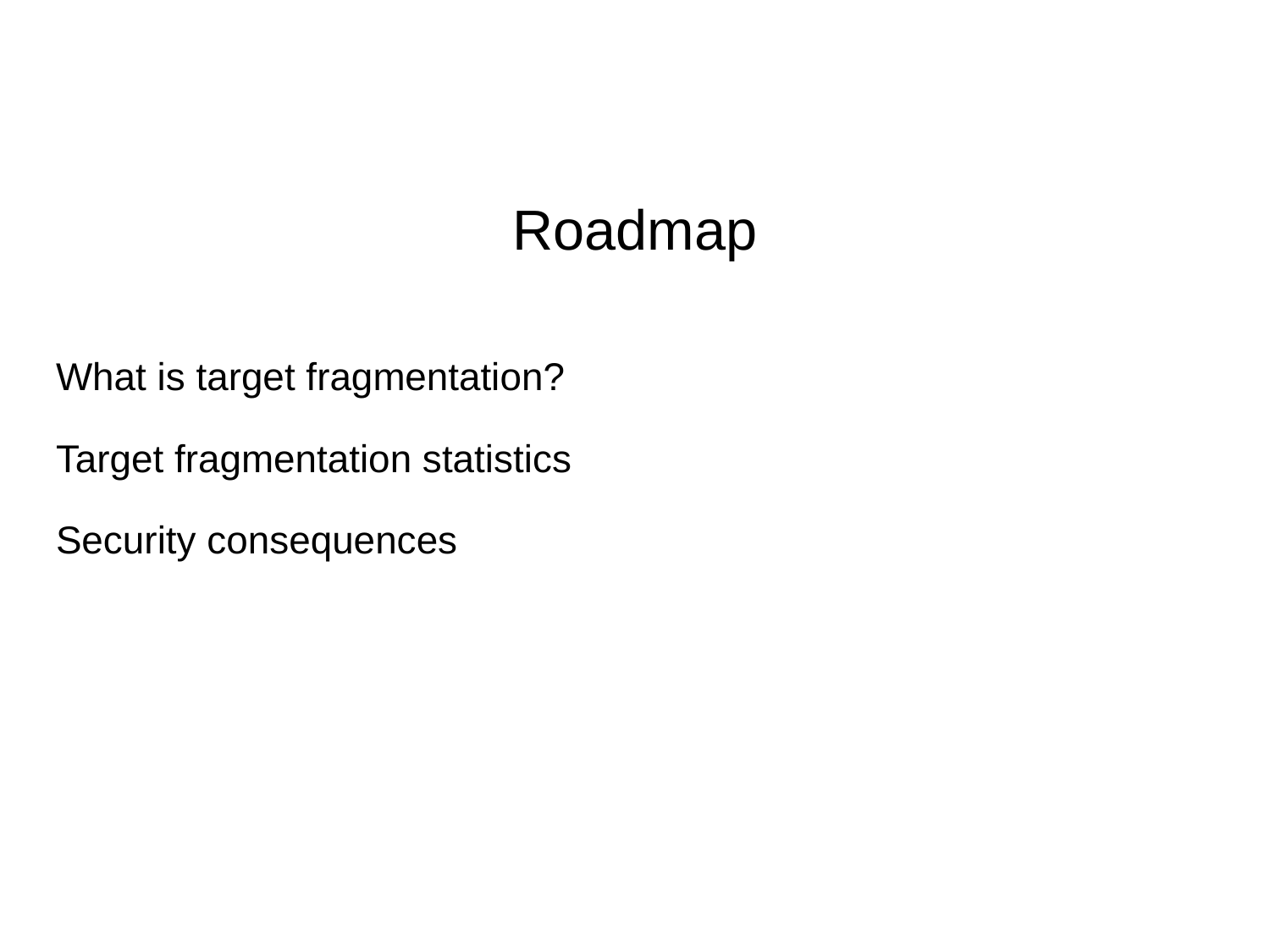

# Roadmap
What is target fragmentation?
Target fragmentation statistics
Security consequences